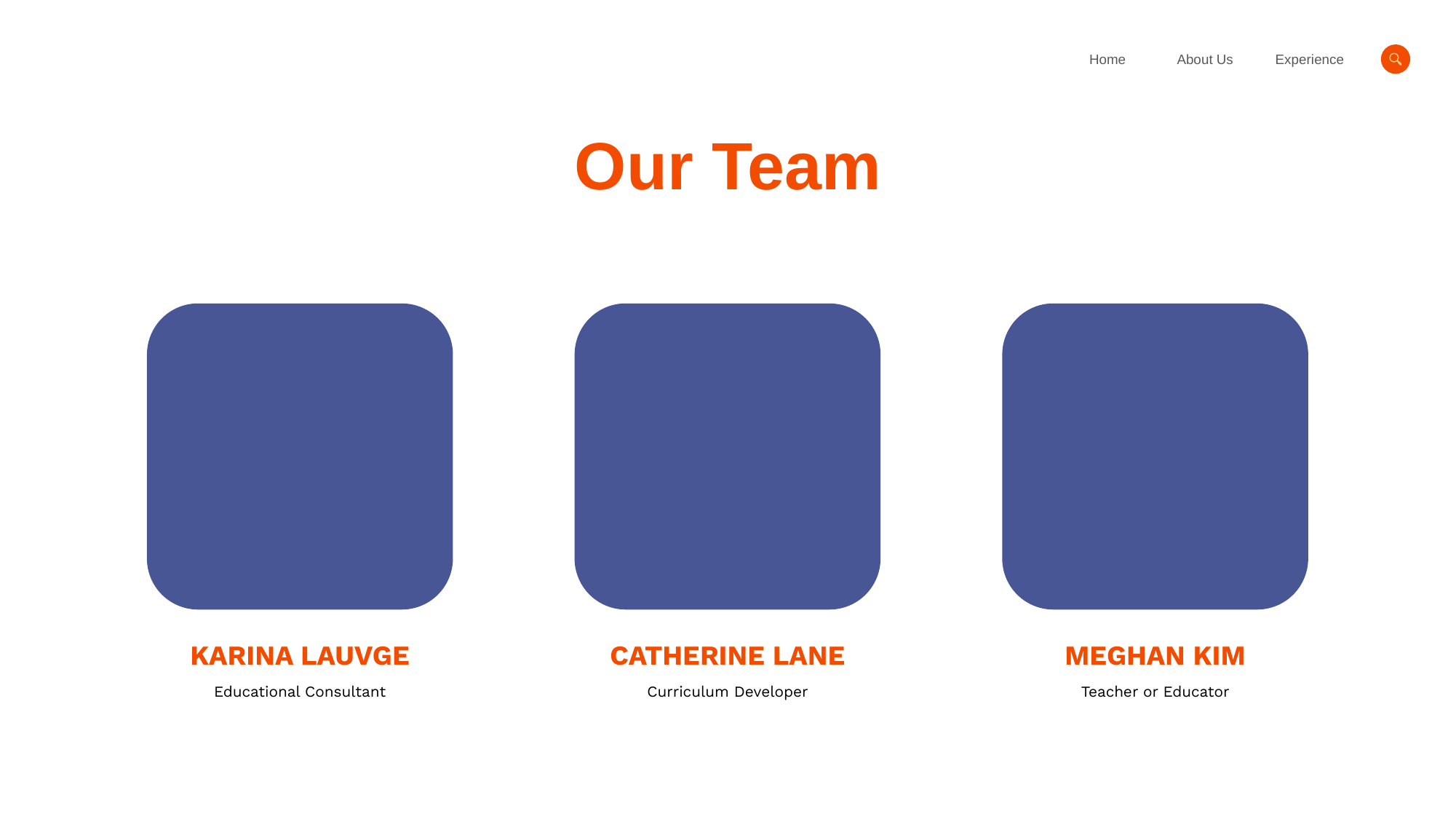

Our Team

KARINA LAUVGE
Educational Consultant
CATHERINE LANE
Curriculum Developer
MEGHAN KIM
Teacher or Educator